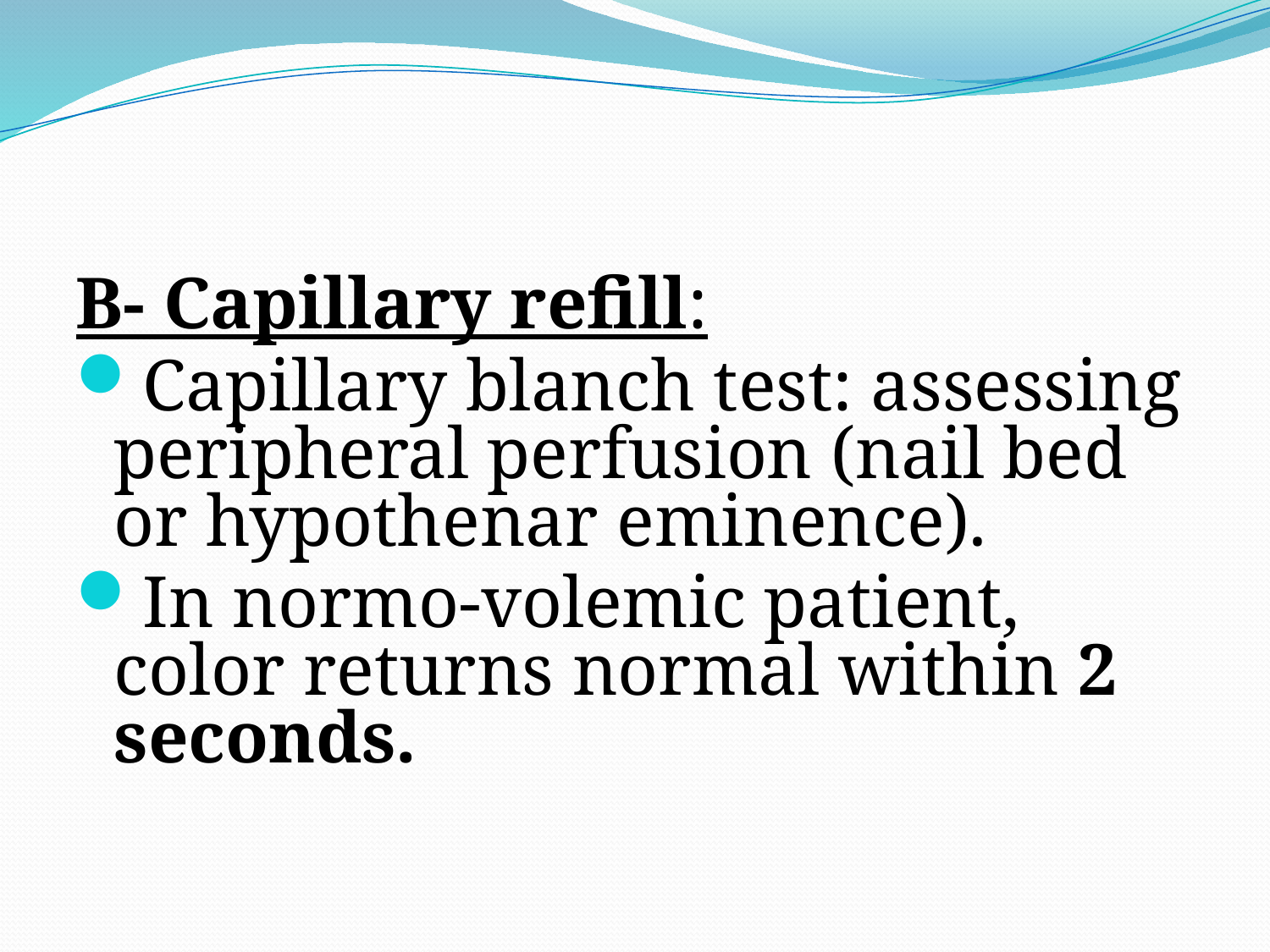

#
B- Capillary refill:
Capillary blanch test: assessing peripheral perfusion (nail bed or hypothenar eminence).
In normo-volemic patient, color returns normal within 2 seconds.